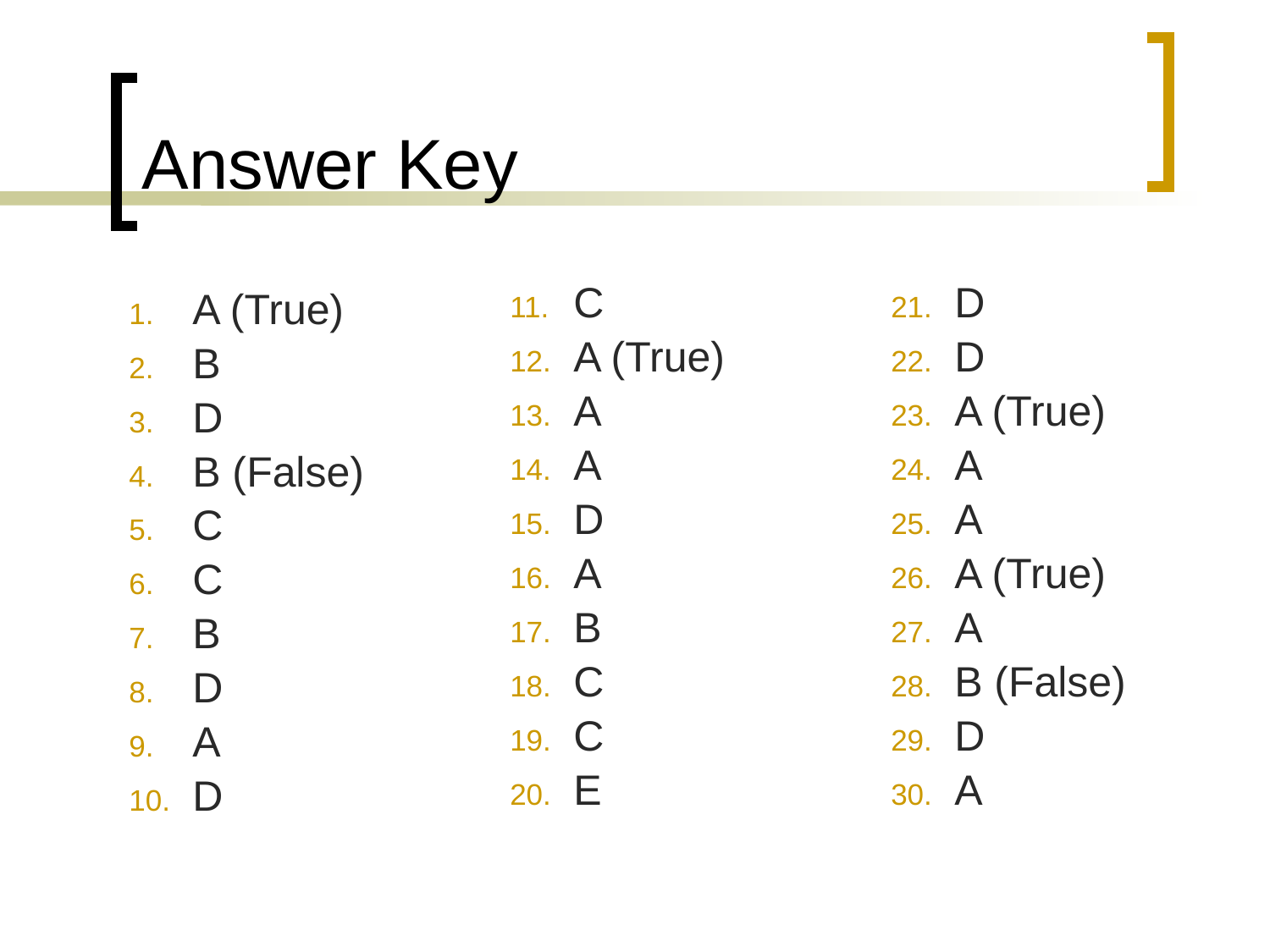

# Answer Key

A (True)
B
D
B (False)
C
C
B
D
A
D

C
A (True)
A
A
D
A
B
C
C
E

D
D
A (True)
A
A
A (True)
A
B (False)
D
A